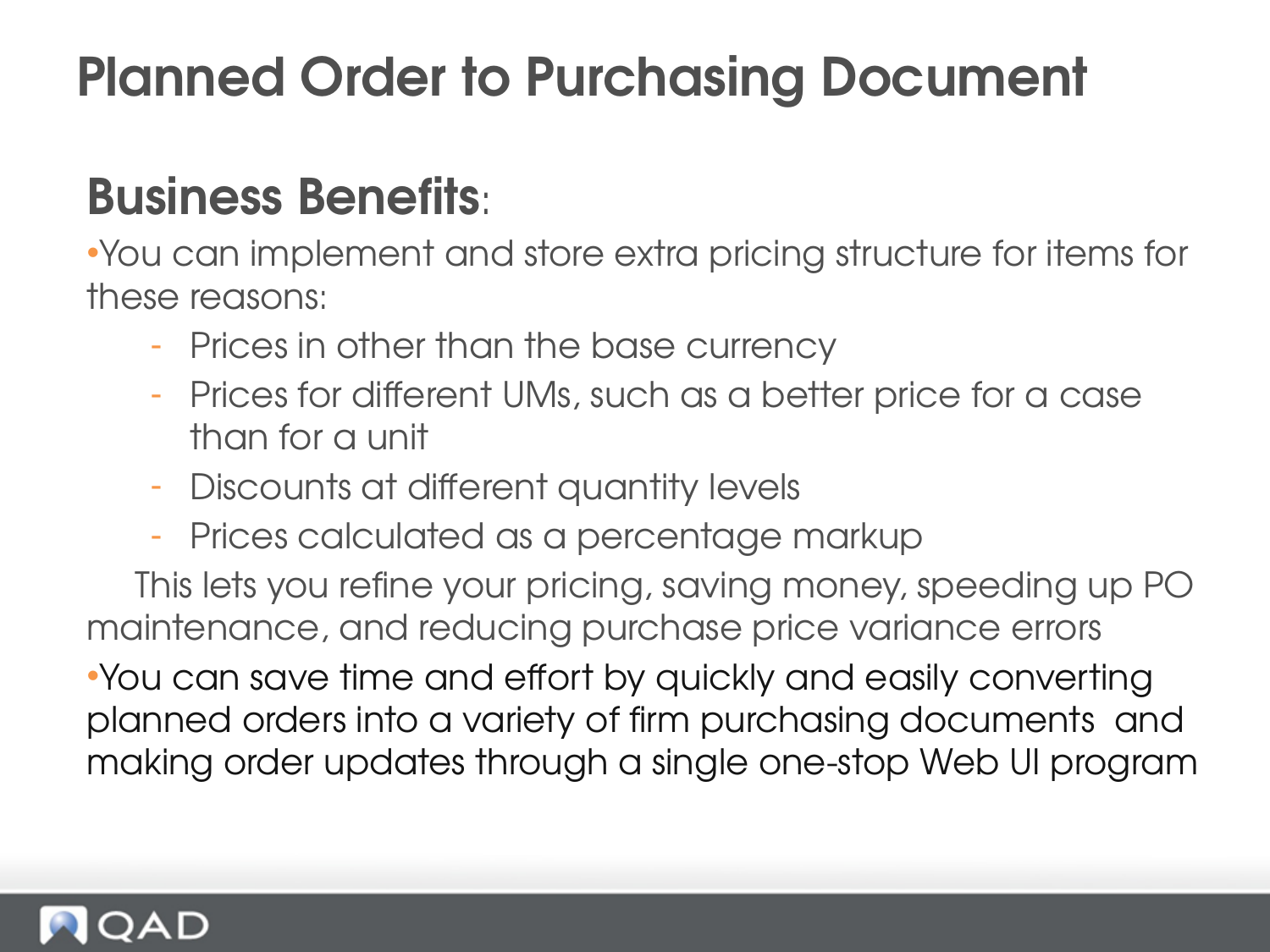

# Planned Order to Purchasing Document
Business Benefits:
You can implement and store extra pricing structure for items for these reasons:
Prices in other than the base currency
Prices for different UMs, such as a better price for a case than for a unit
Discounts at different quantity levels
Prices calculated as a percentage markup
     This lets you refine your pricing, saving money, speeding up PO maintenance, and reducing purchase price variance errors
You can save time and effort by quickly and easily converting planned orders into a variety of firm purchasing documents  and making order updates through a single one-stop Web UI program